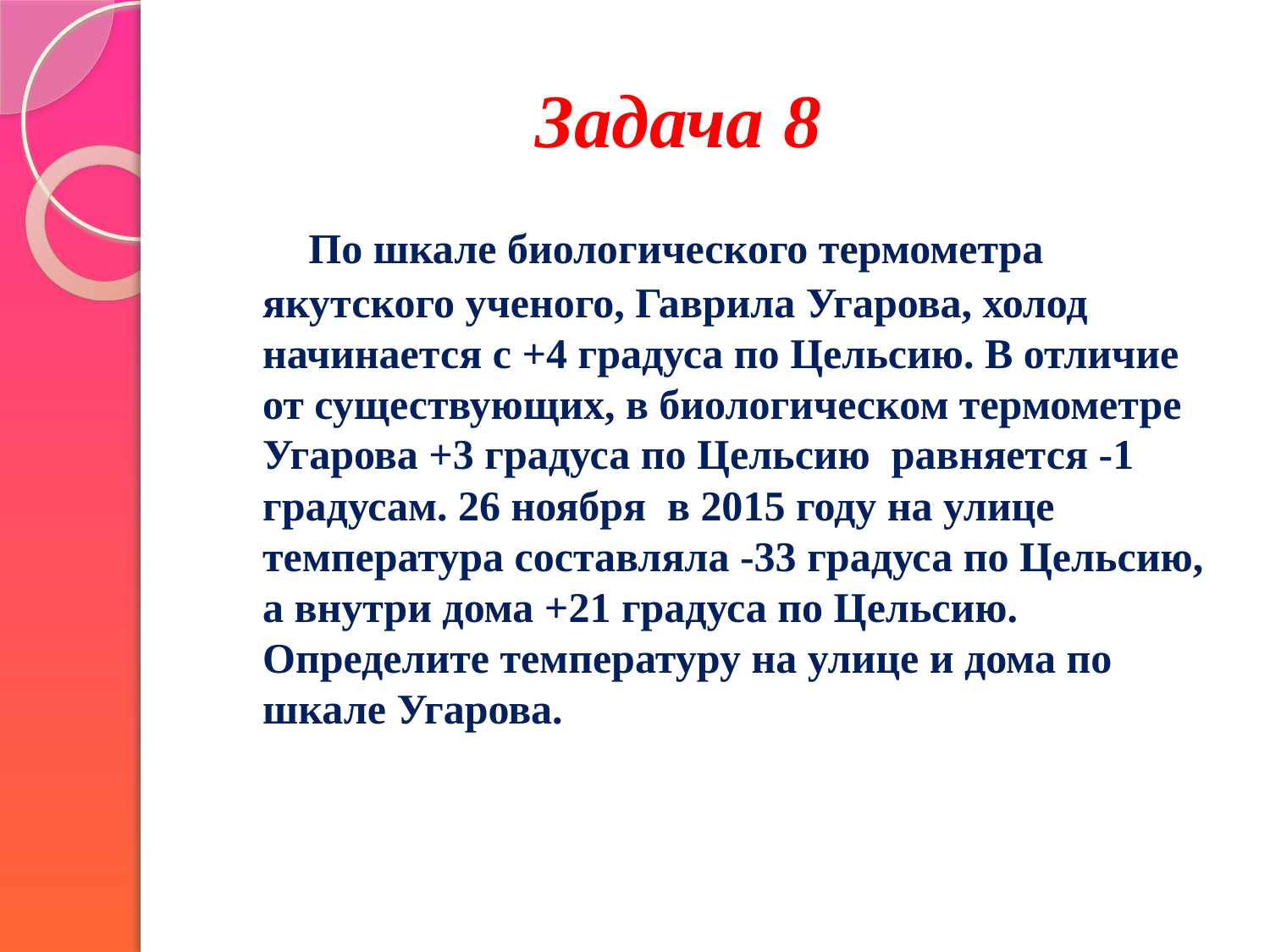

# Задача 8
      По шкале биологического термометра якутского ученого, Гаврила Угарова, холод начинается с +4 градуса по Цельсию. В отличие от существующих, в биологическом термометре Угарова +3 градуса по Цельсию  равняется -1 градусам. 26 ноября  в 2015 году на улице температура составляла -33 градуса по Цельсию, а внутри дома +21 градуса по Цельсию. Определите температуру на улице и дома по шкале Угарова.